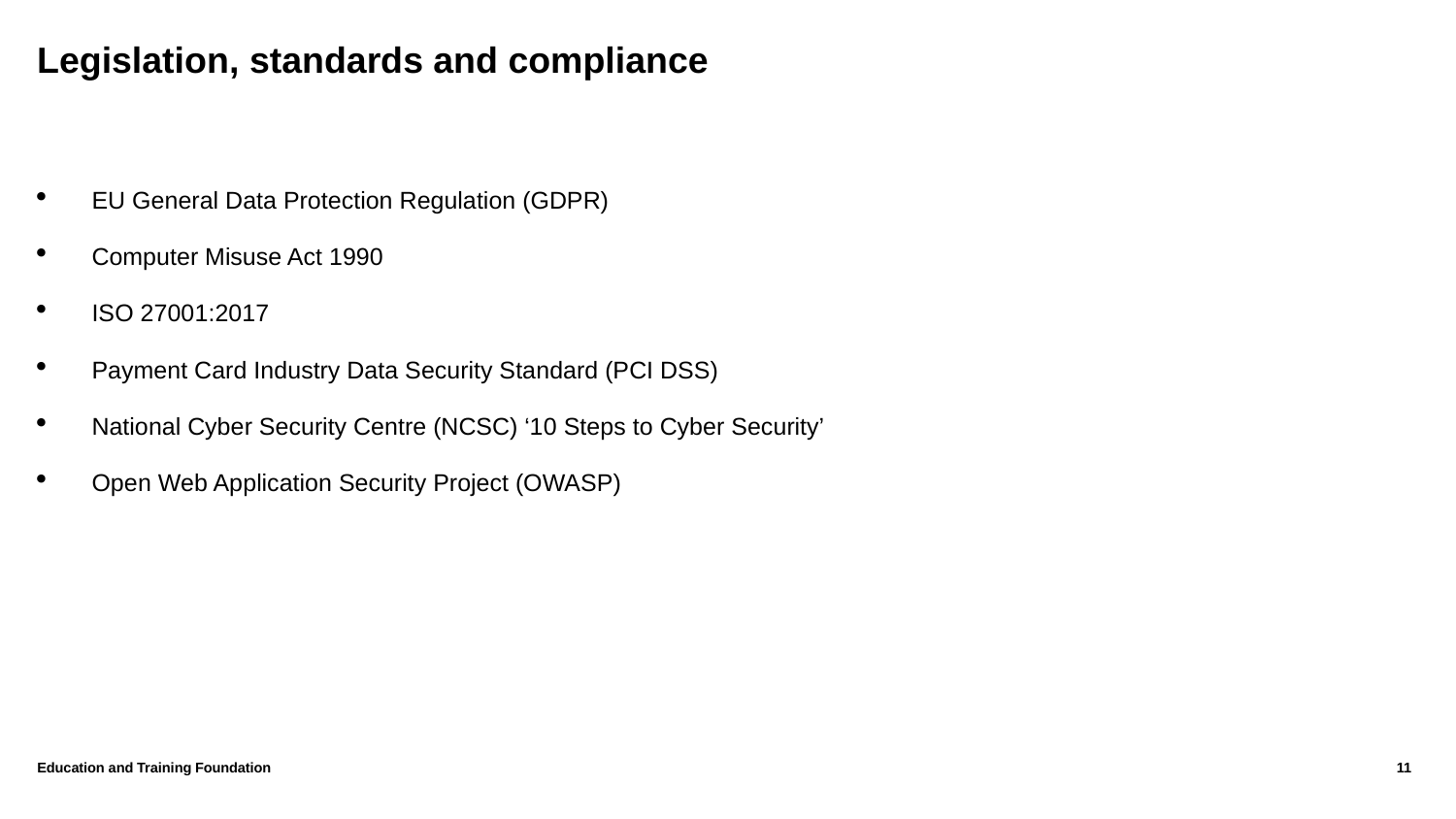

# Legislation, standards and compliance
EU General Data Protection Regulation (GDPR)
Computer Misuse Act 1990
ISO 27001:2017
Payment Card Industry Data Security Standard (PCI DSS)
National Cyber Security Centre (NCSC) ‘10 Steps to Cyber Security’
Open Web Application Security Project (OWASP)
Education and Training Foundation
11